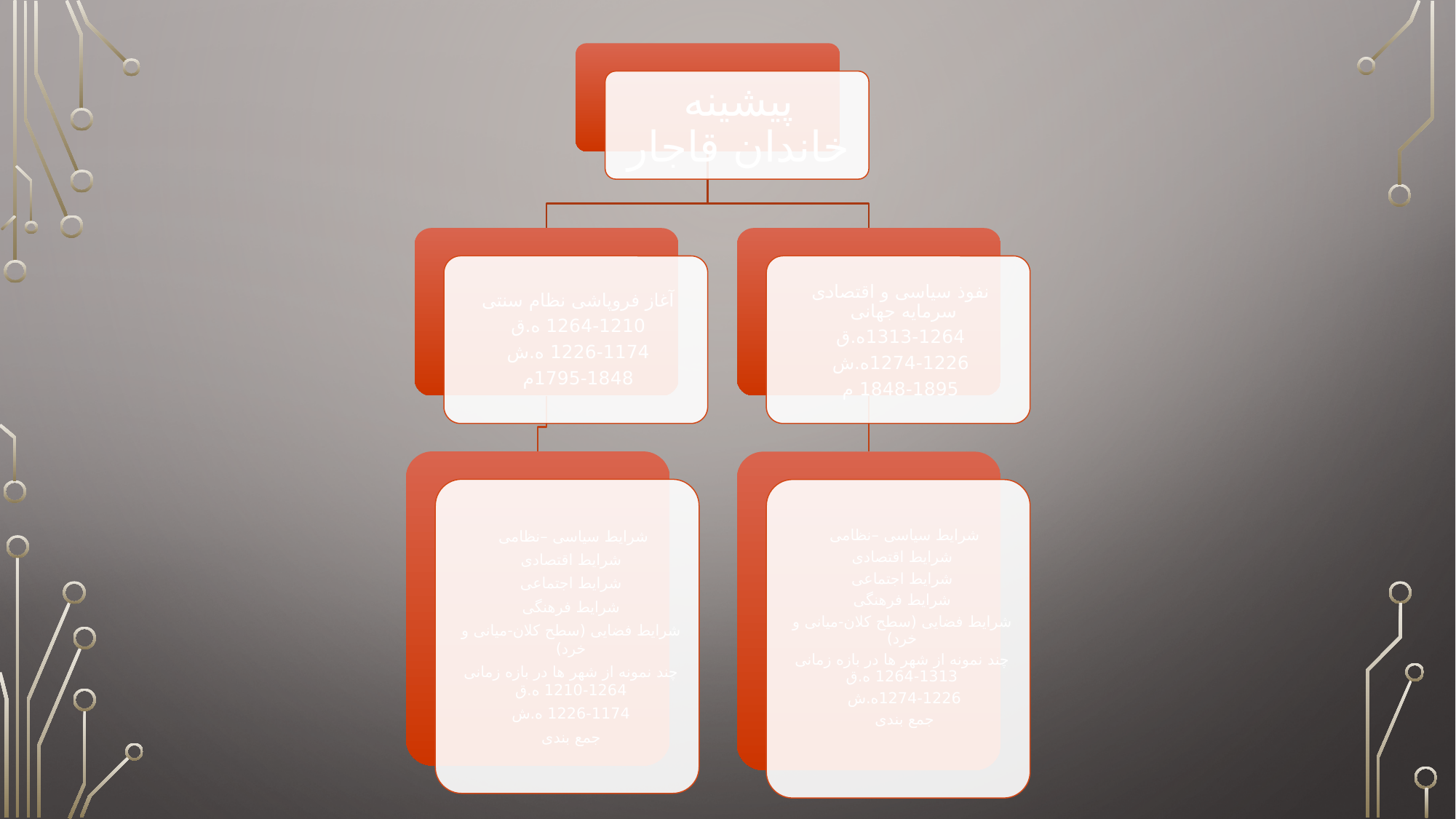

پیشینه خاندان قاجار
آغاز فروپاشی نظام سنتی
1264-1210 ه.ق
1226-1174 ه.ش
1795-1848م
شرایط سیاسی –نظامی
شرایط اقتصادی
شرایط اجتماعی
شرایط فرهنگی
شرایط فضایی (سطح کلان-میانی و خرد)
چند نمونه از شهر ها در بازه زمانی 1264-1210 ه.ق
1226-1174 ه.ش
جمع بندی

نفوذ سیاسی و اقتصادی سرمایه جهانی
1313-1264ه.ق
1274-1226ه.ش
1848-1895 م

شرایط سیاسی –نظامی
شرایط اقتصادی
شرایط اجتماعی
شرایط فرهنگی
شرایط فضایی (سطح کلان-میانی و خرد)
چند نمونه از شهر ها در بازه زمانی 1313-1264 ه.ق
1274-1226ه.ش
جمع بندی